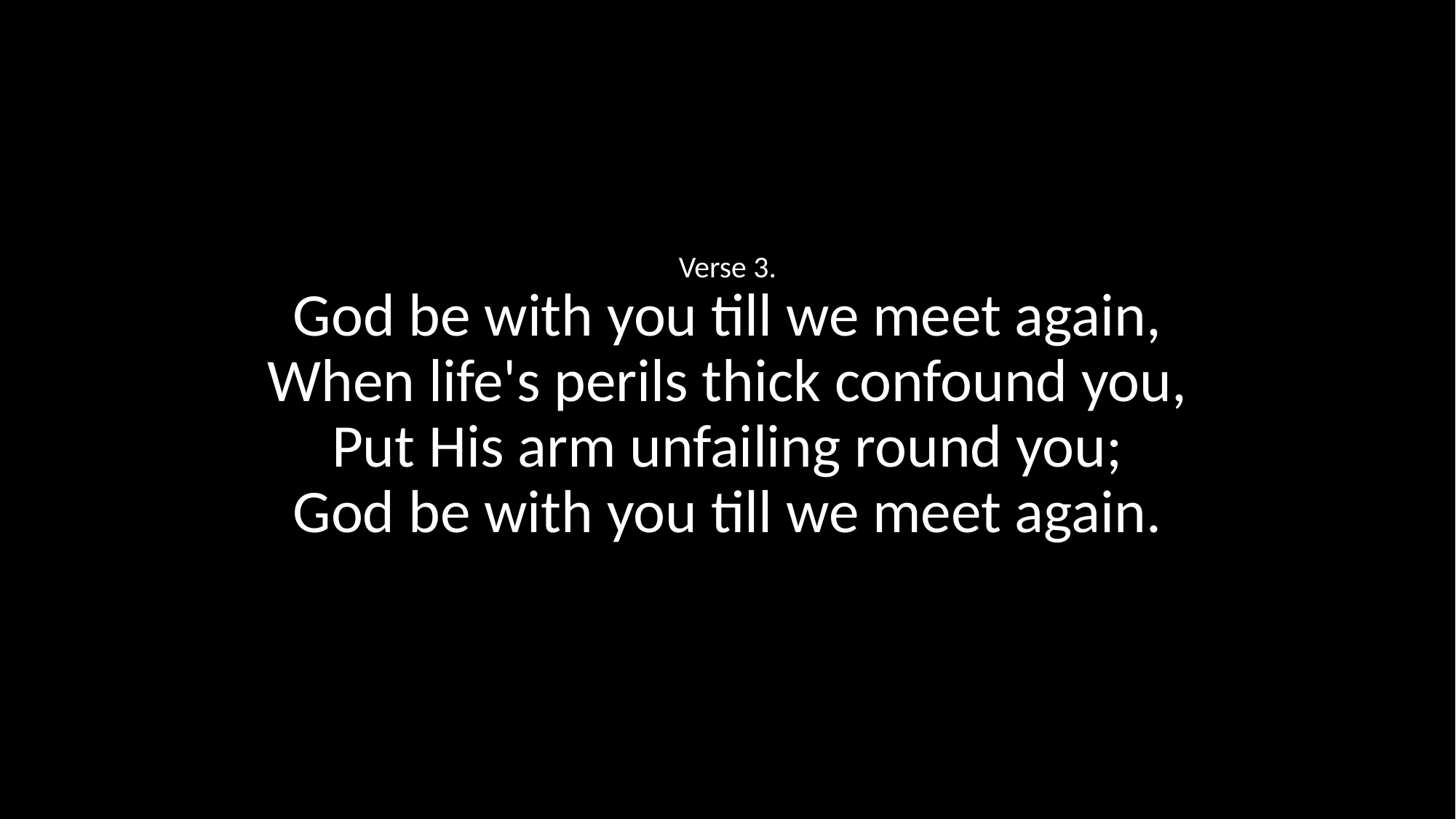

Verse 3.
God be with you till we meet again,
When life's perils thick confound you,
Put His arm unfailing round you;
God be with you till we meet again.